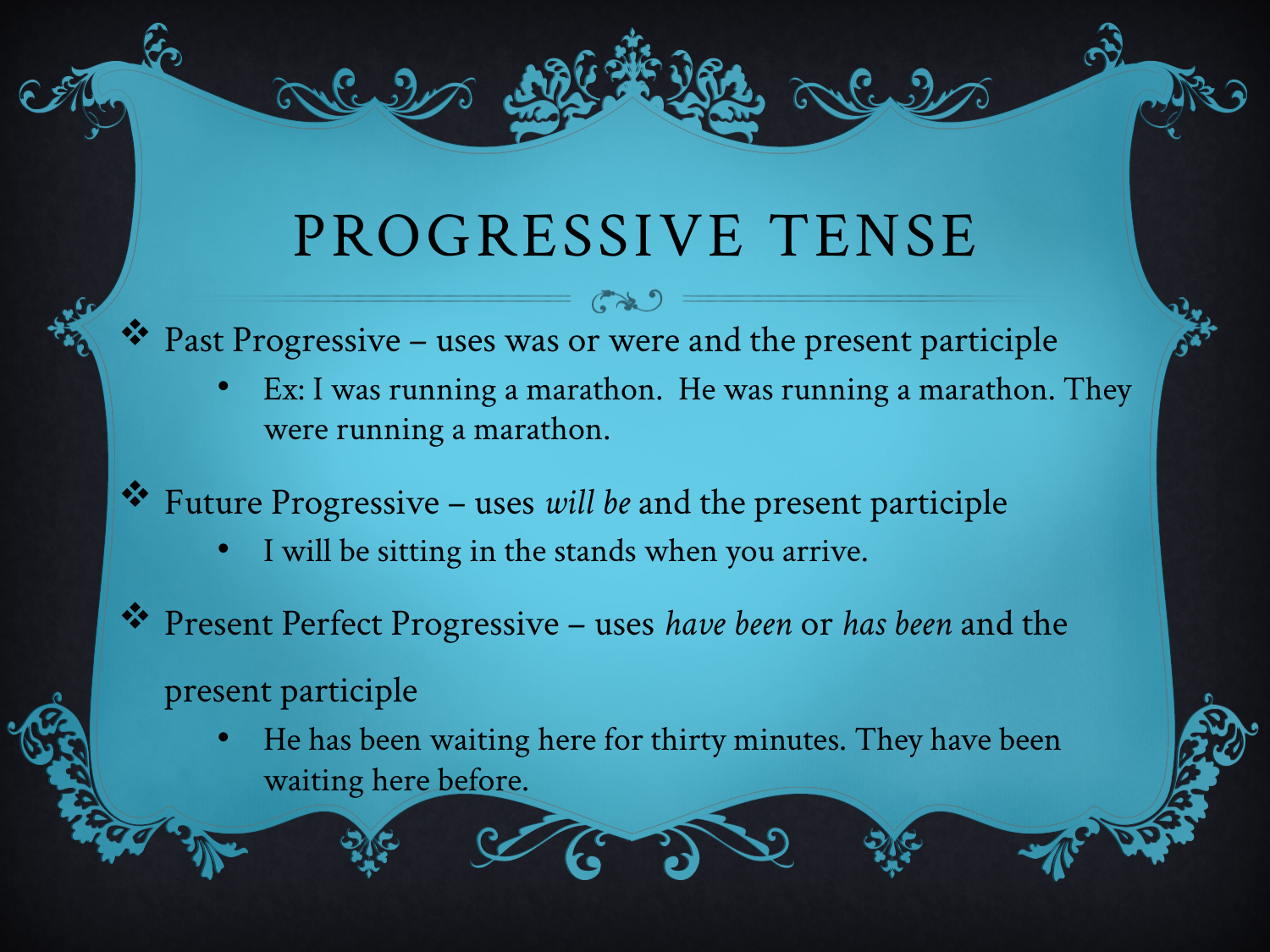

# Progressive tense
Past Progressive – uses was or were and the present participle
Ex: I was running a marathon.  He was running a marathon. They were running a marathon.
Future Progressive – uses will be and the present participle
I will be sitting in the stands when you arrive.
Present Perfect Progressive – uses have been or has been and the present participle
He has been waiting here for thirty minutes. They have been waiting here before.